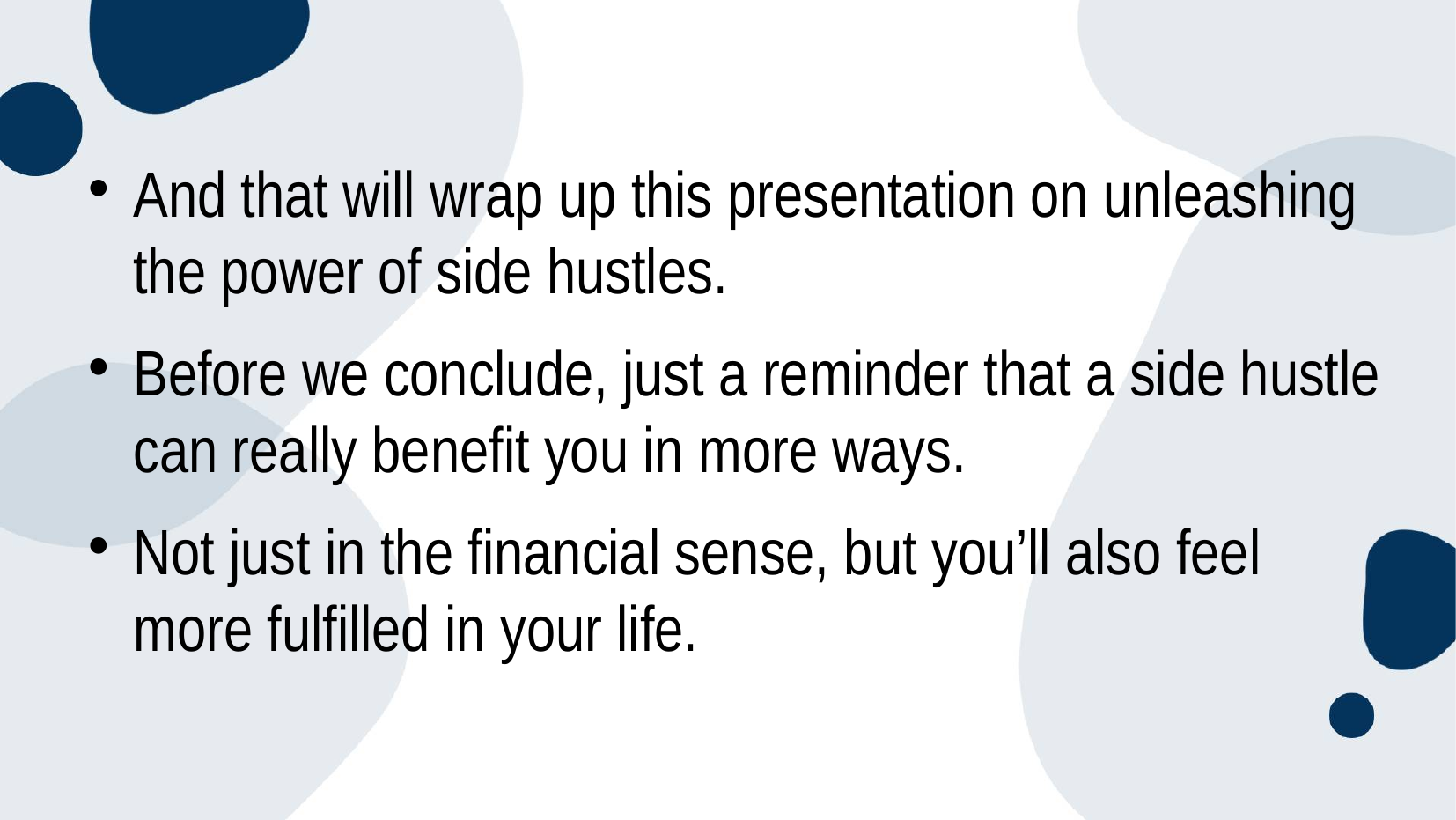

#
And that will wrap up this presentation on unleashing the power of side hustles.
Before we conclude, just a reminder that a side hustle can really benefit you in more ways.
Not just in the financial sense, but you’ll also feel more fulfilled in your life.